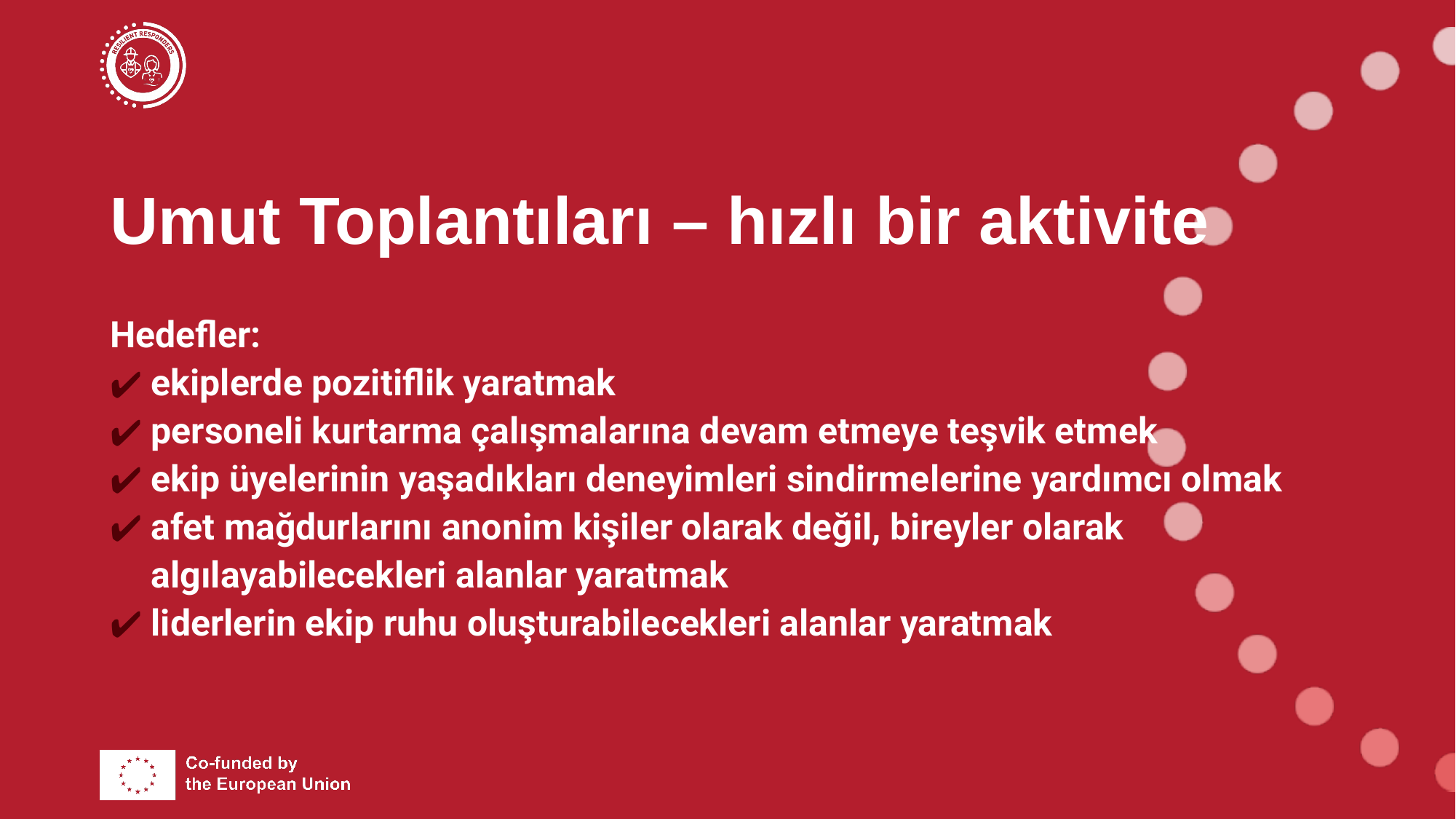

# Umut Toplantıları – hızlı bir aktivite
Hedefler:
ekiplerde pozitiflik yaratmak
personeli kurtarma çalışmalarına devam etmeye teşvik etmek
ekip üyelerinin yaşadıkları deneyimleri sindirmelerine yardımcı olmak
afet mağdurlarını anonim kişiler olarak değil, bireyler olarak algılayabilecekleri alanlar yaratmak
liderlerin ekip ruhu oluşturabilecekleri alanlar yaratmak